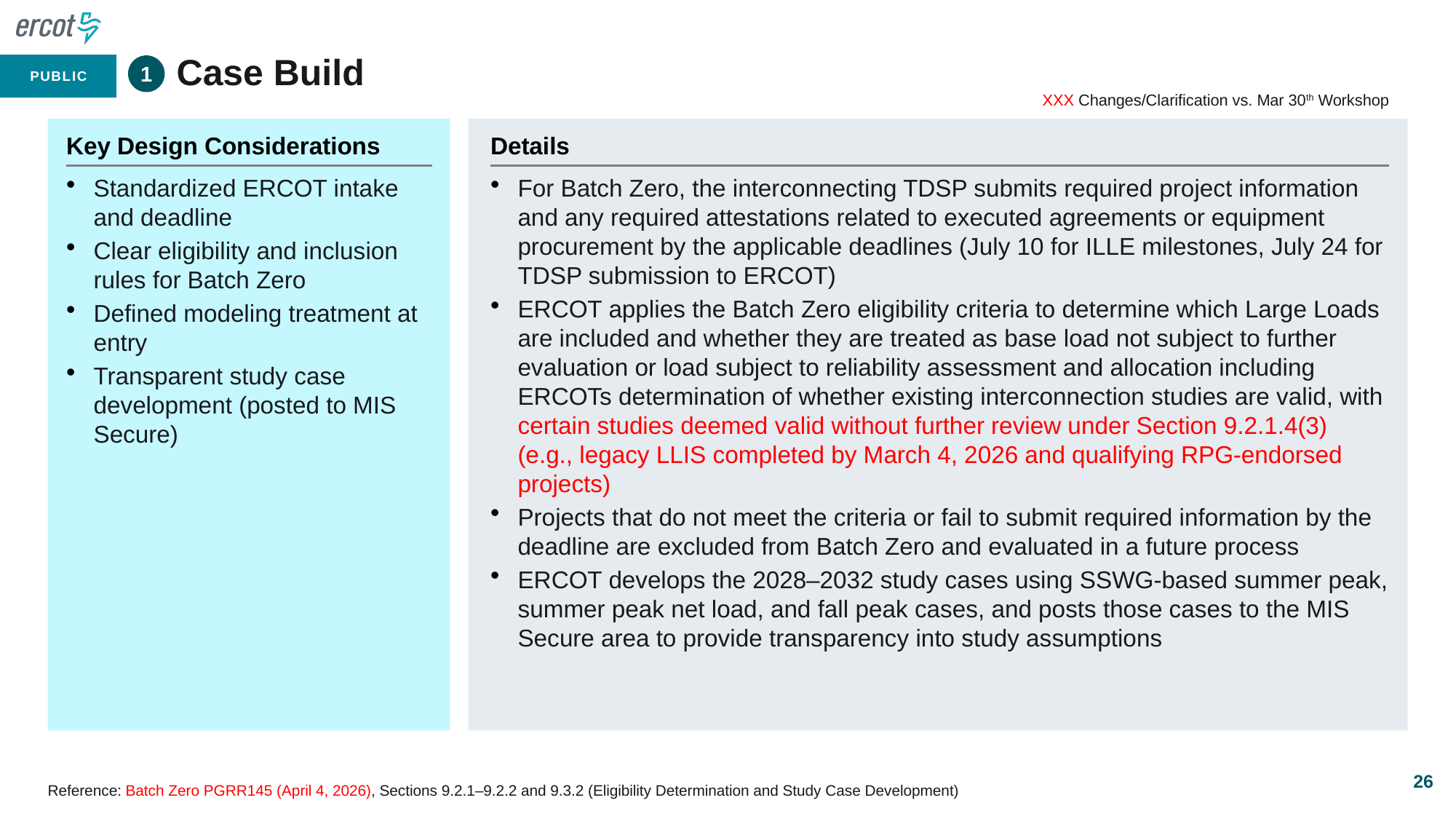

# Case Build
1
XXX Changes/Clarification vs. Mar 30th Workshop

Key Design Considerations
Details
Standardized ERCOT intake and deadline
Clear eligibility and inclusion rules for Batch Zero
Defined modeling treatment at entry
Transparent study case development (posted to MIS Secure)
For Batch Zero, the interconnecting TDSP submits required project information and any required attestations related to executed agreements or equipment procurement by the applicable deadlines (July 10 for ILLE milestones, July 24 for TDSP submission to ERCOT)
ERCOT applies the Batch Zero eligibility criteria to determine which Large Loads are included and whether they are treated as base load not subject to further evaluation or load subject to reliability assessment and allocation including ERCOTs determination of whether existing interconnection studies are valid, with certain studies deemed valid without further review under Section 9.2.1.4(3) (e.g., legacy LLIS completed by March 4, 2026 and qualifying RPG-endorsed projects)
Projects that do not meet the criteria or fail to submit required information by the deadline are excluded from Batch Zero and evaluated in a future process
ERCOT develops the 2028–2032 study cases using SSWG-based summer peak, summer peak net load, and fall peak cases, and posts those cases to the MIS Secure area to provide transparency into study assumptions
26
Reference: Batch Zero PGRR145 (April 4, 2026), Sections 9.2.1–9.2.2 and 9.3.2 (Eligibility Determination and Study Case Development)